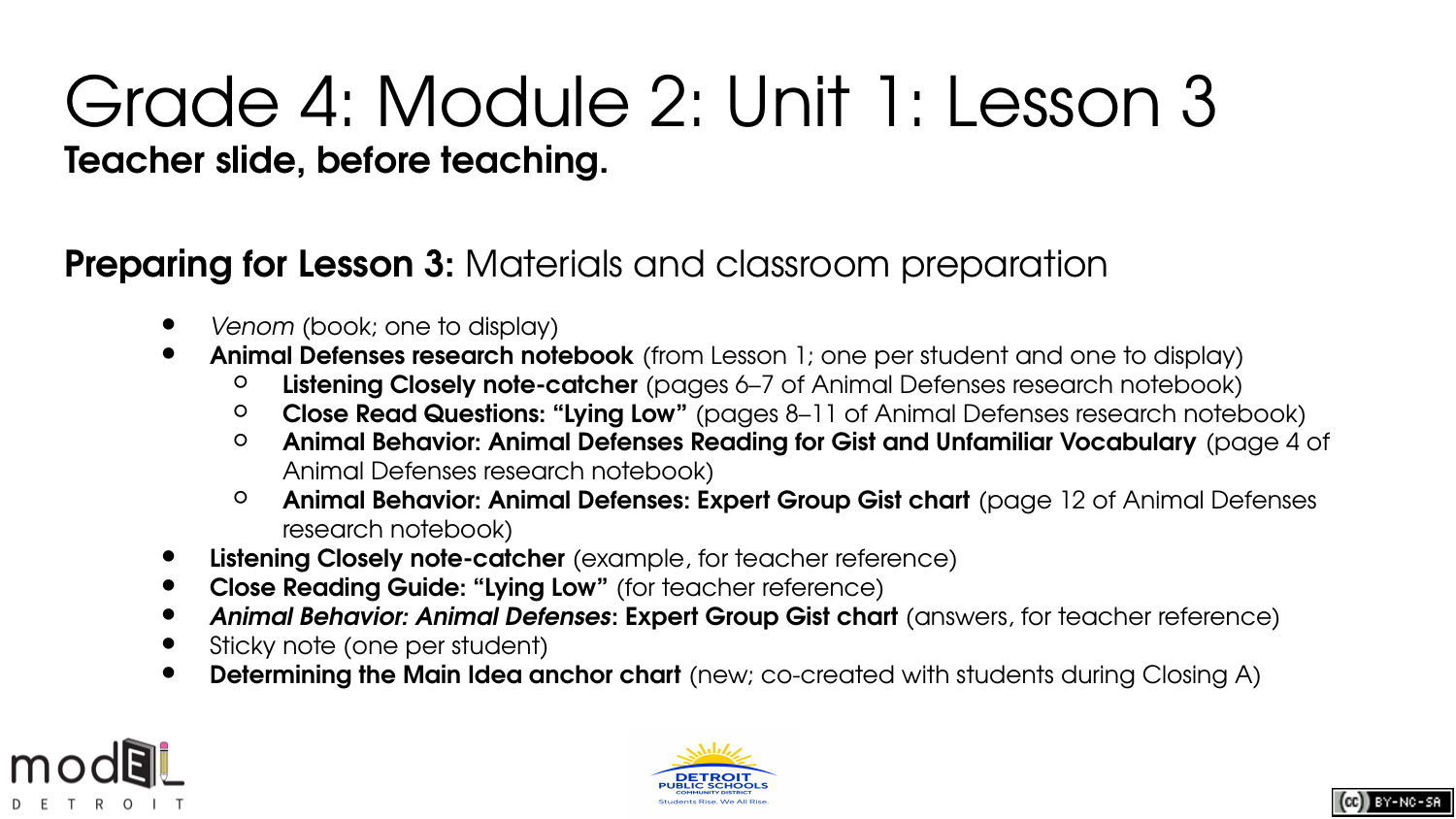

# Grade 4: Module 2: Unit 1: Lesson 3
Teacher slide, before teaching.
Preparing for Lesson 3: Materials and classroom preparation

Venom (book; one to display)
Animal Defenses research notebook (from Lesson 1; one per student and one to display)
Listening Closely note-catcher (pages 6–7 of Animal Defenses research notebook)
Close Read Questions: “Lying Low” (pages 8–11 of Animal Defenses research notebook)
Animal Behavior: Animal Defenses Reading for Gist and Unfamiliar Vocabulary (page 4 of Animal Defenses research notebook)
Animal Behavior: Animal Defenses: Expert Group Gist chart (page 12 of Animal Defenses research notebook)
Listening Closely note-catcher (example, for teacher reference)
Close Reading Guide: “Lying Low” (for teacher reference)
Animal Behavior: Animal Defenses: Expert Group Gist chart (answers, for teacher reference)
Sticky note (one per student)
Determining the Main Idea anchor chart (new; co-created with students during Closing A)